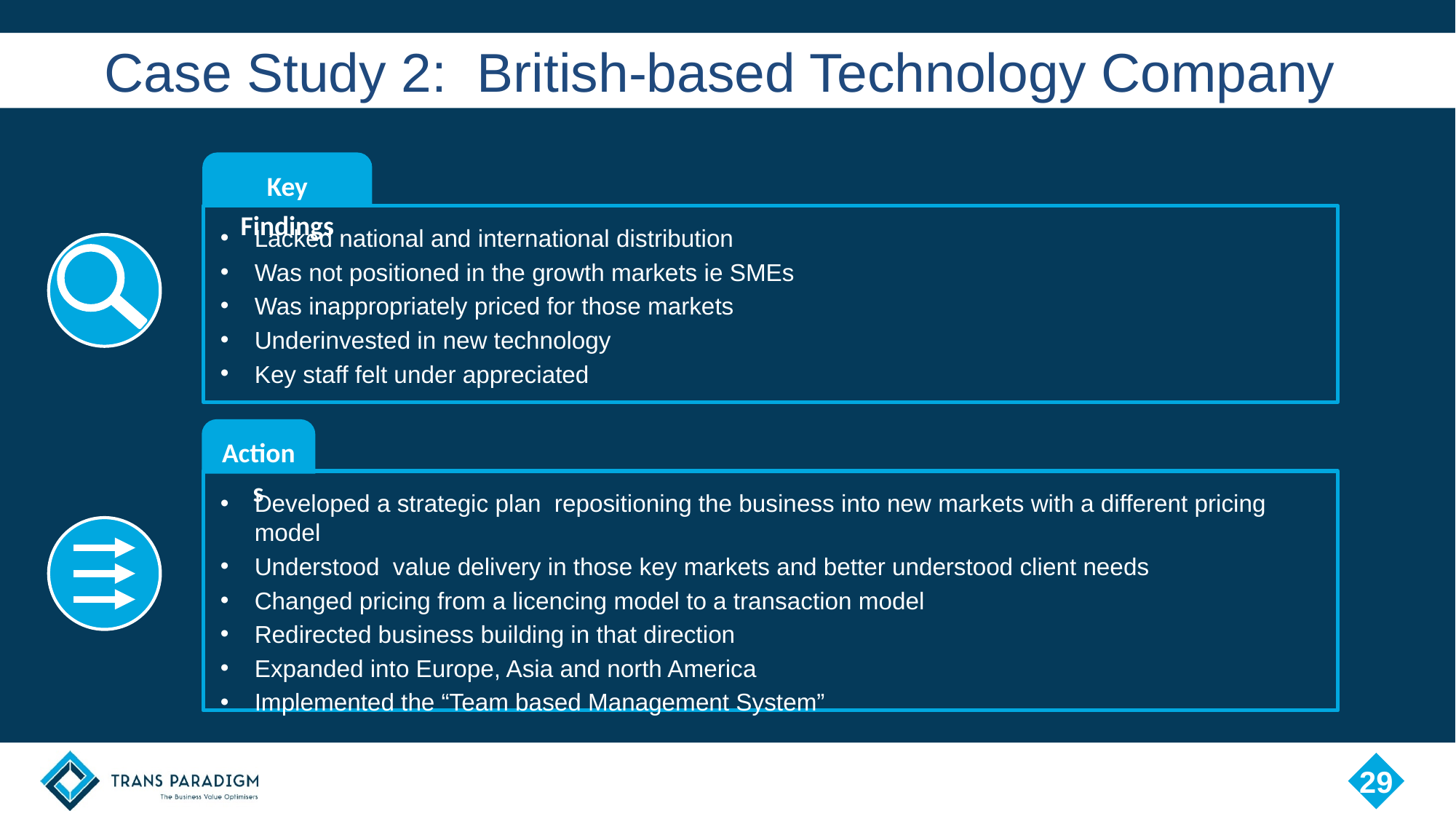

# Case Study 2:  British-based Technology Company
Key Findings
Lacked national and international distribution
Was not positioned in the growth markets ie SMEs
Was inappropriately priced for those markets
Underinvested in new technology
Key staff felt under appreciated

Actions
Developed a strategic plan  repositioning the business into new markets with a different pricing model
Understood  value delivery in those key markets and better understood client needs
Changed pricing from a licencing model to a transaction model
Redirected business building in that direction
Expanded into Europe, Asia and north America
Implemented the “Team based Management System”